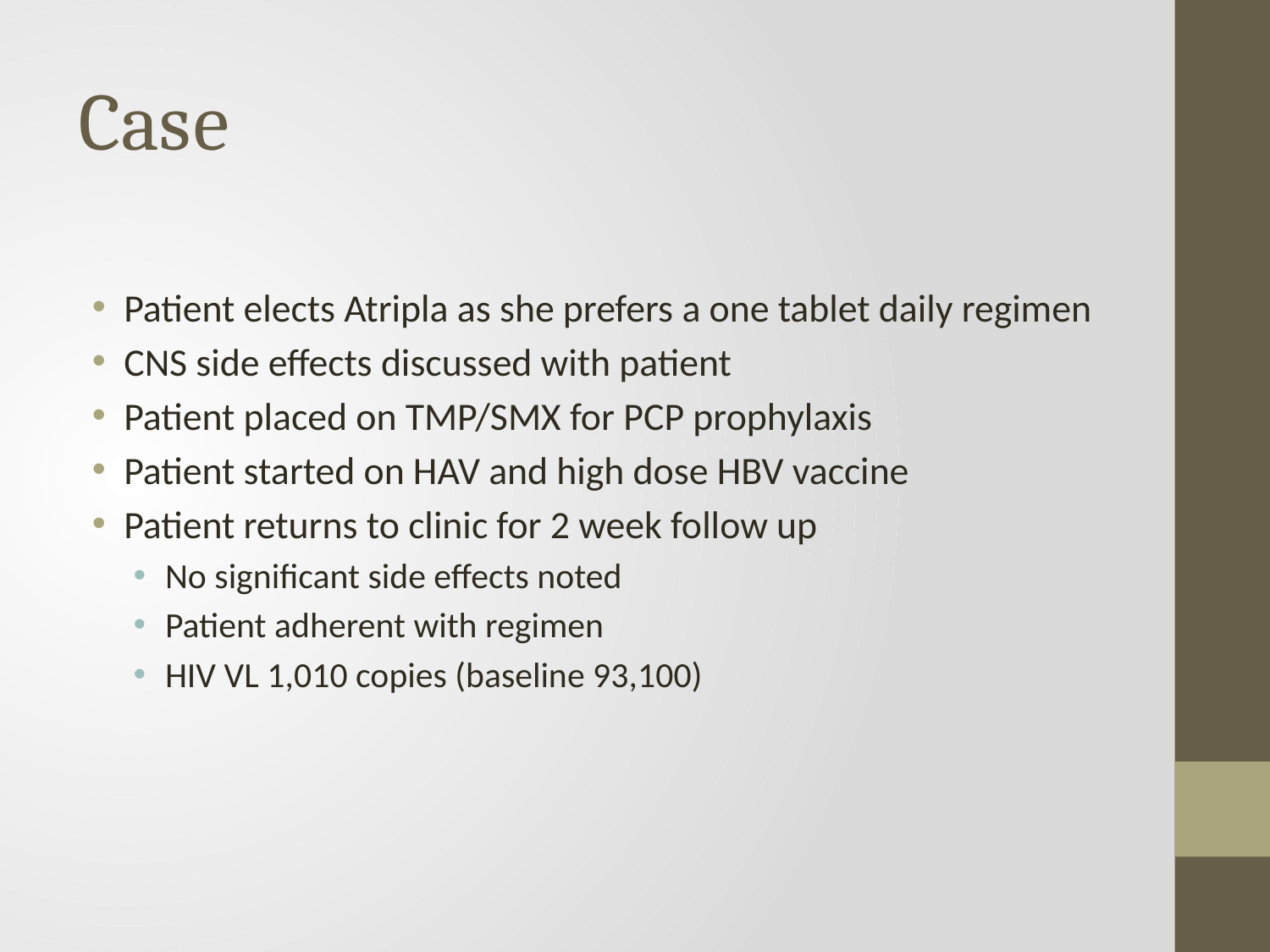

# Case

Patient elects Atripla as she prefers a one tablet daily regimen
CNS side effects discussed with patient
Patient placed on TMP/SMX for PCP prophylaxis
Patient started on HAV and high dose HBV vaccine
Patient returns to clinic for 2 week follow up
No significant side effects noted
Patient adherent with regimen
HIV VL 1,010 copies (baseline 93,100)